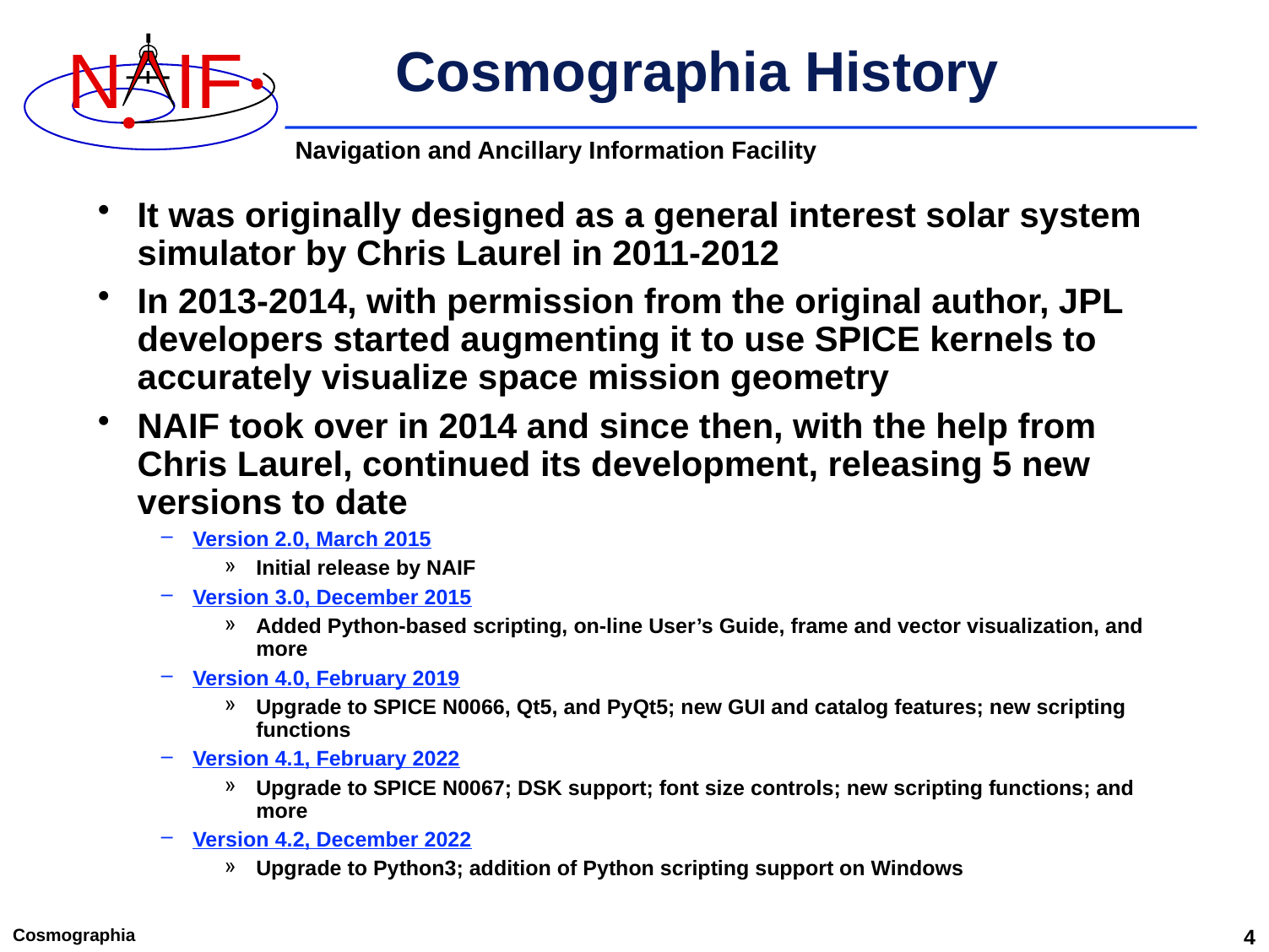

# Cosmographia History
It was originally designed as a general interest solar system simulator by Chris Laurel in 2011-2012
In 2013-2014, with permission from the original author, JPL developers started augmenting it to use SPICE kernels to accurately visualize space mission geometry
NAIF took over in 2014 and since then, with the help from Chris Laurel, continued its development, releasing 5 new versions to date
Version 2.0, March 2015
Initial release by NAIF
Version 3.0, December 2015
Added Python-based scripting, on-line User’s Guide, frame and vector visualization, and more
Version 4.0, February 2019
Upgrade to SPICE N0066, Qt5, and PyQt5; new GUI and catalog features; new scripting functions
Version 4.1, February 2022
Upgrade to SPICE N0067; DSK support; font size controls; new scripting functions; and more
Version 4.2, December 2022
Upgrade to Python3; addition of Python scripting support on Windows
Cosmographia
4